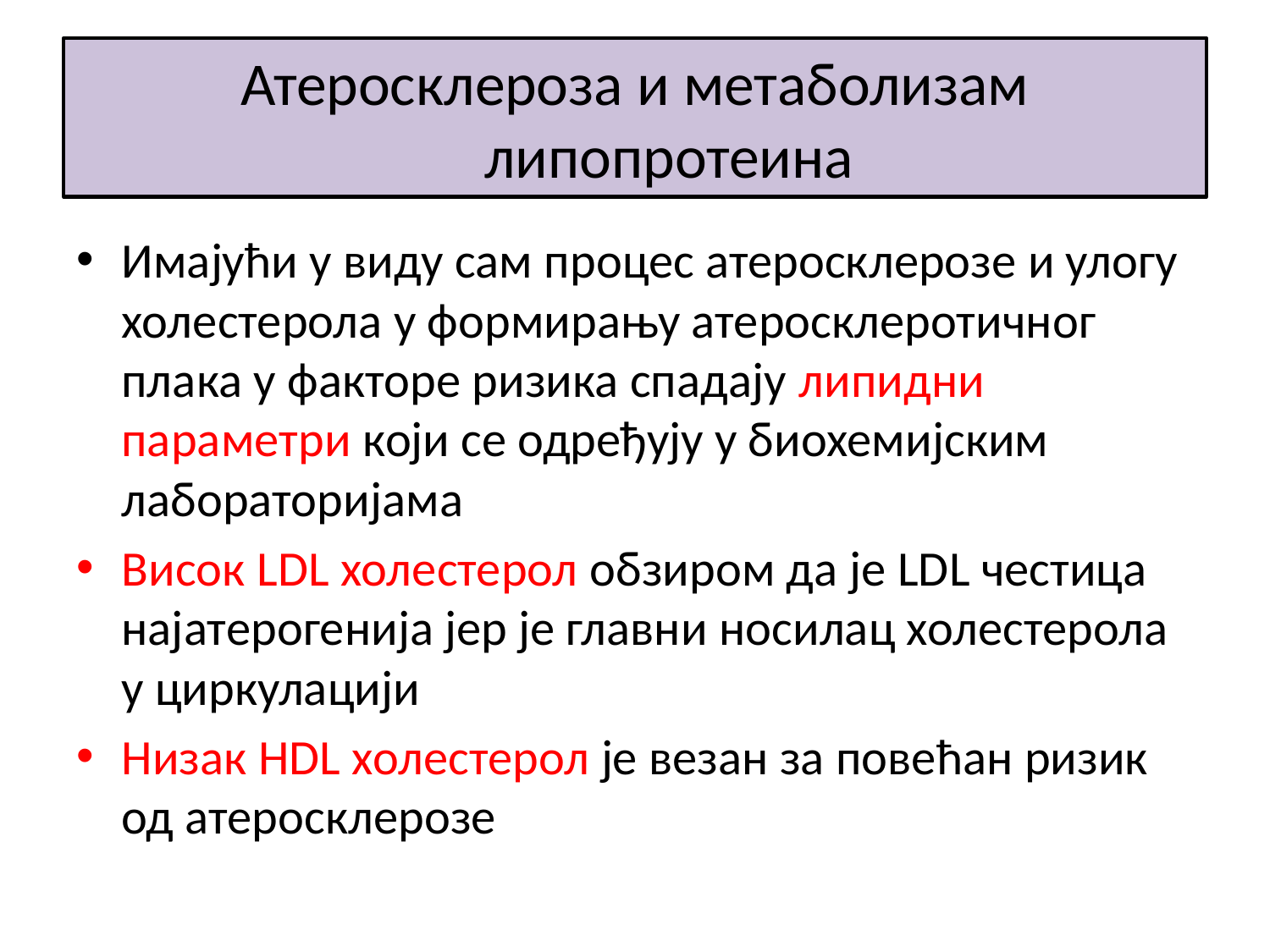

# Атеросклероза и метаболизам липопротеина
Имајући у виду сам процес атеросклерозе и улогу холестерола у формирању атеросклеротичног плака у факторе ризика спадају липидни параметри који се одређују у биохемијским лабораторијама
Висок LDL холестерол обзиром да је LDL честица најатерогенија јер је главни носилац холестерола у циркулацији
Низак HDL холестерол је везан за повећан ризик од атеросклерозе